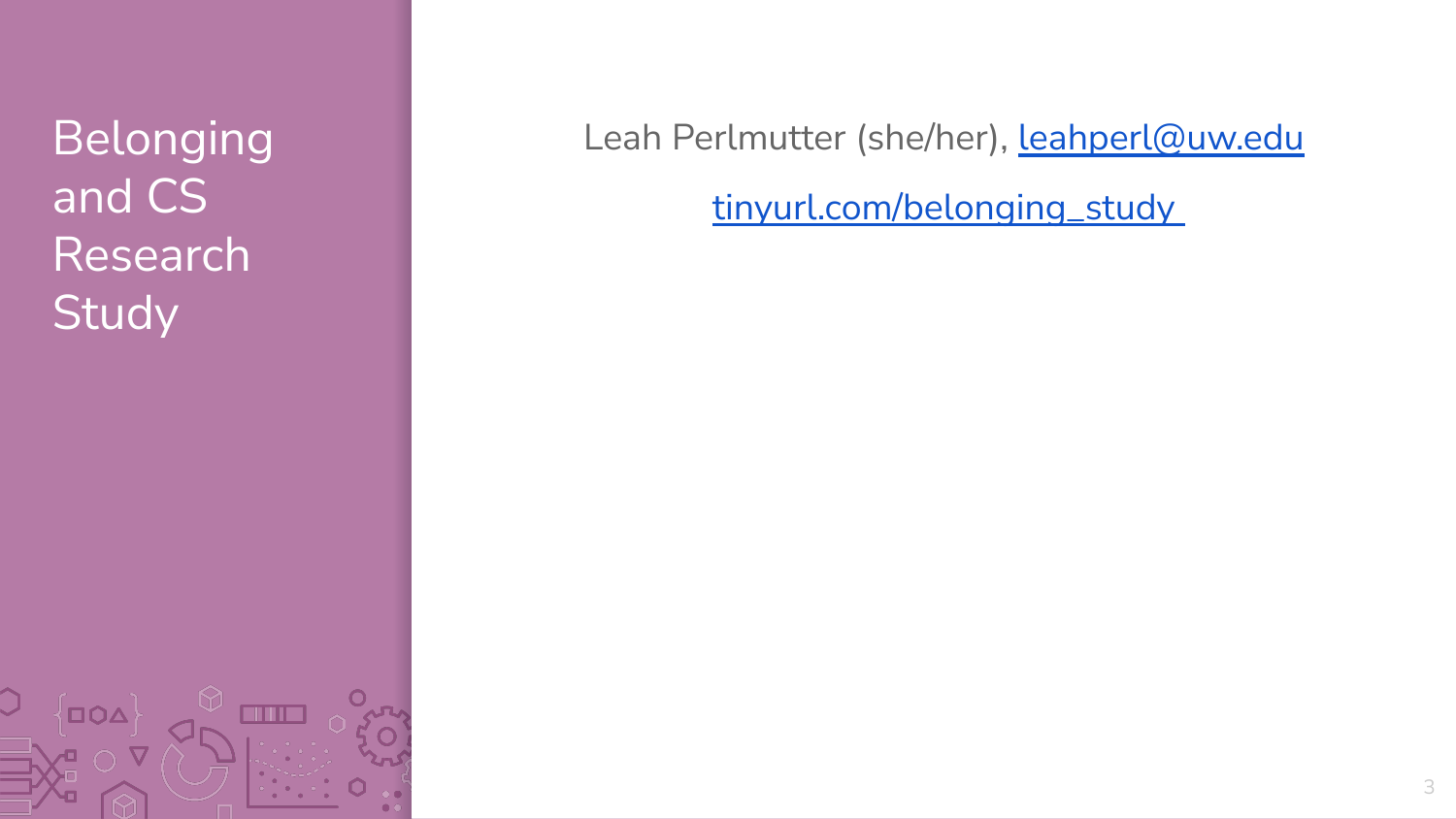

# Belonging and CS Research Study
Leah Perlmutter (she/her), leahperl@uw.edu
tinyurl.com/belonging_study
3